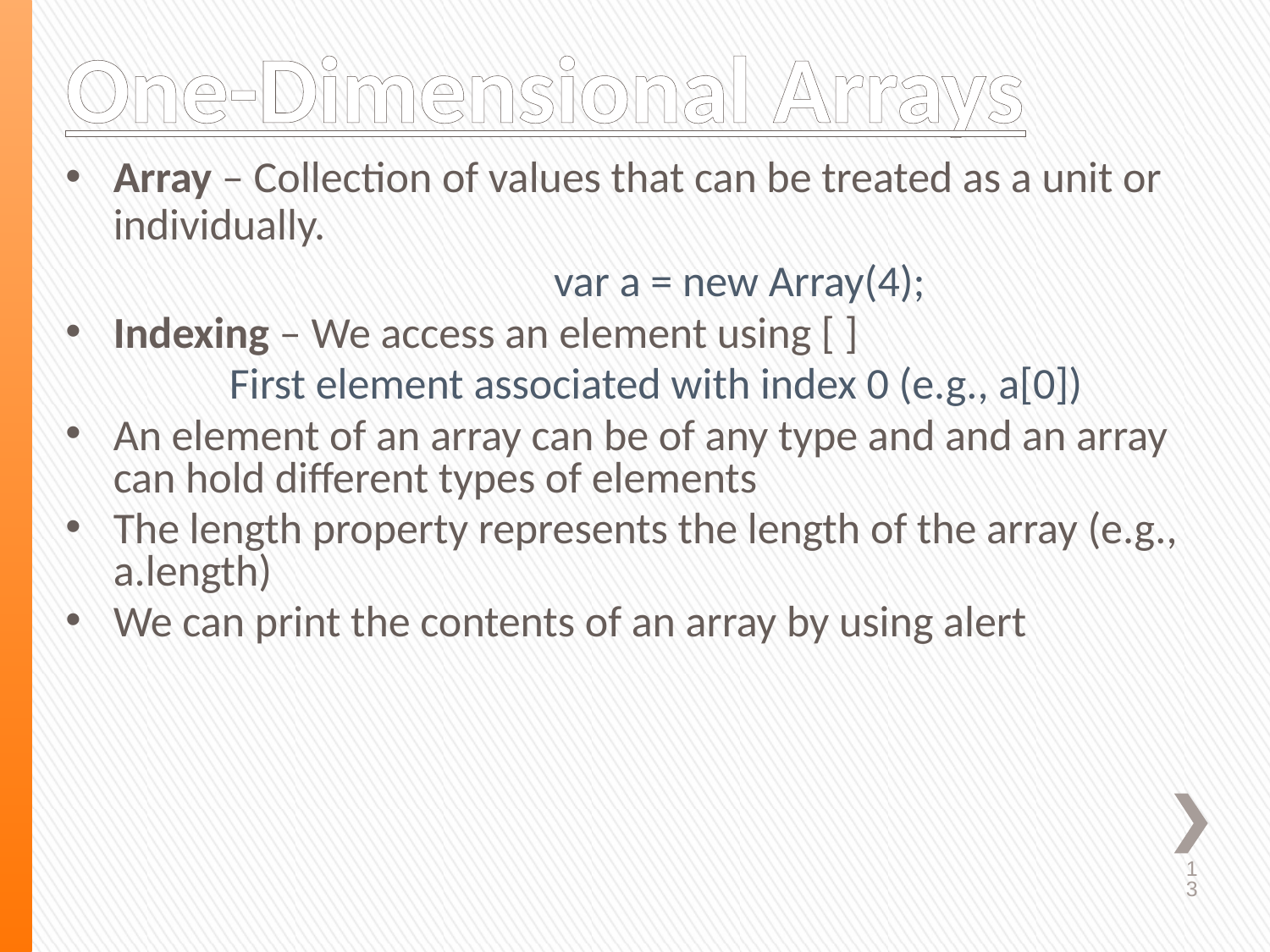

# One-Dimensional Arrays
Array – Collection of values that can be treated as a unit or individually.
		var a = new Array(4);
Indexing – We access an element using [ ]
First element associated with index 0 (e.g., a[0])
An element of an array can be of any type and and an array can hold different types of elements
The length property represents the length of the array (e.g., a.length)
We can print the contents of an array by using alert

13